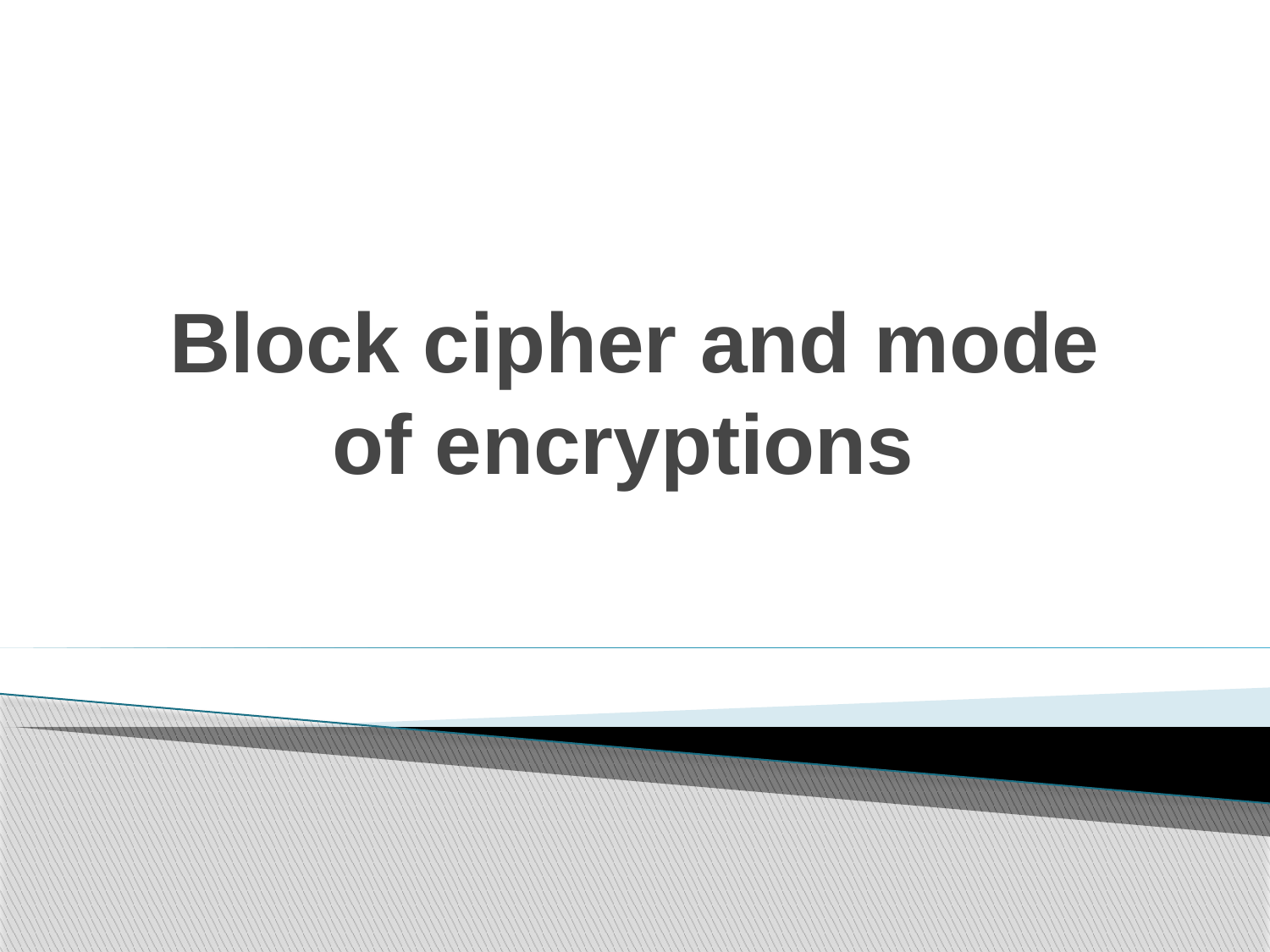

# Block cipher and mode of encryptions